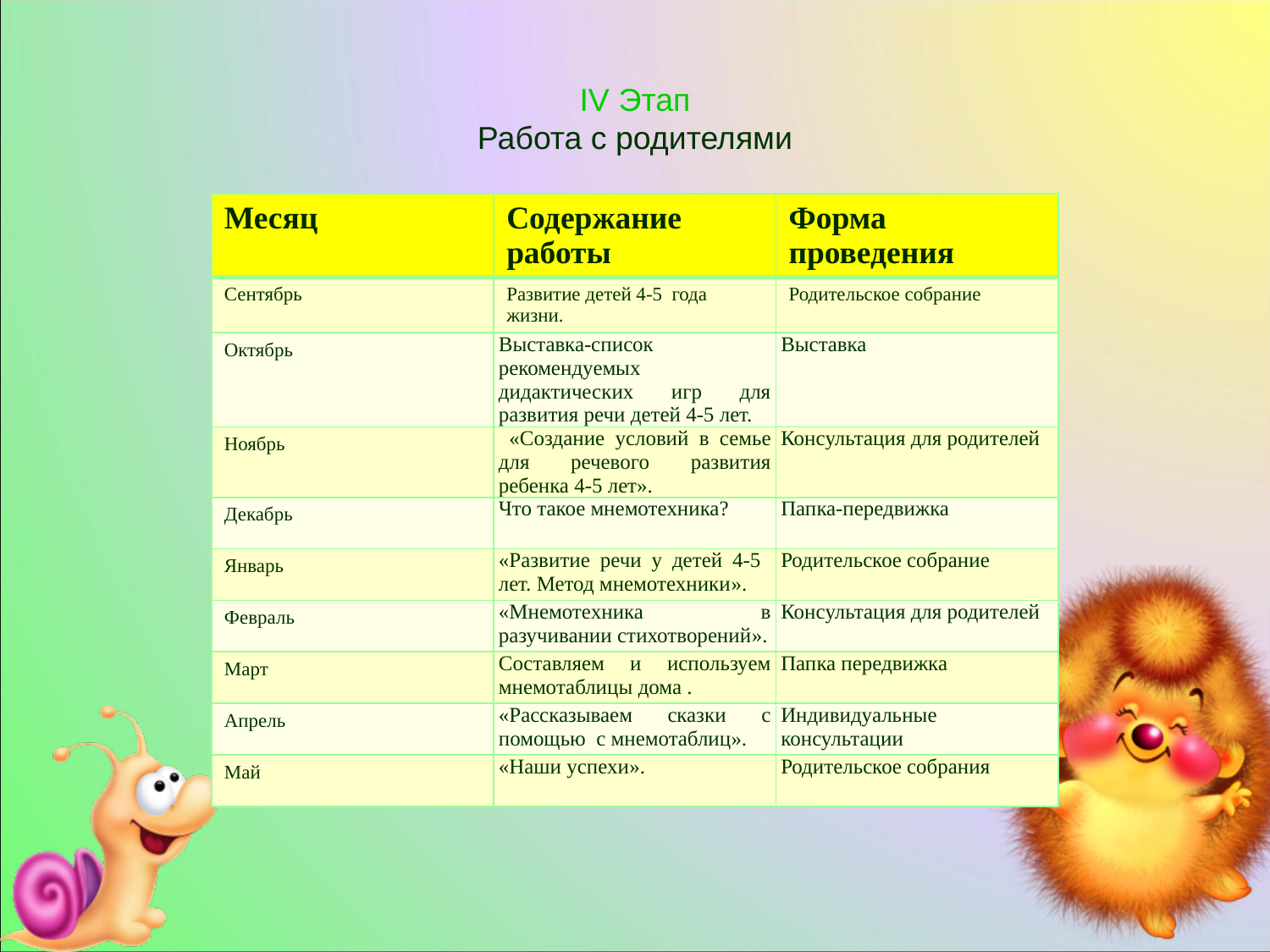

# IV Этап Работа с родителями
| Месяц | Содержание работы | Форма проведения |
| --- | --- | --- |
| Сентябрь | Развитие детей 4-5 года жизни. | Родительское собрание |
| Октябрь | Выставка-список рекомендуемых дидактических игр для развития речи детей 4-5 лет. | Выставка |
| Ноябрь | «Создание условий в семье для речевого развития ребенка 4-5 лет». | Консультация для родителей |
| Декабрь | Что такое мнемотехника? | Папка-передвижка |
| Январь | «Развитие речи у детей 4-5 лет. Метод мнемотехники». | Родительское собрание |
| Февраль | «Мнемотехника в разучивании стихотворений». | Консультация для родителей |
| Март | Составляем и используем мнемотаблицы дома . | Папка передвижка |
| Апрель | «Рассказываем сказки с помощью с мнемотаблиц». | Индивидуальные консультации |
| Май | «Наши успехи». | Родительское собрания |